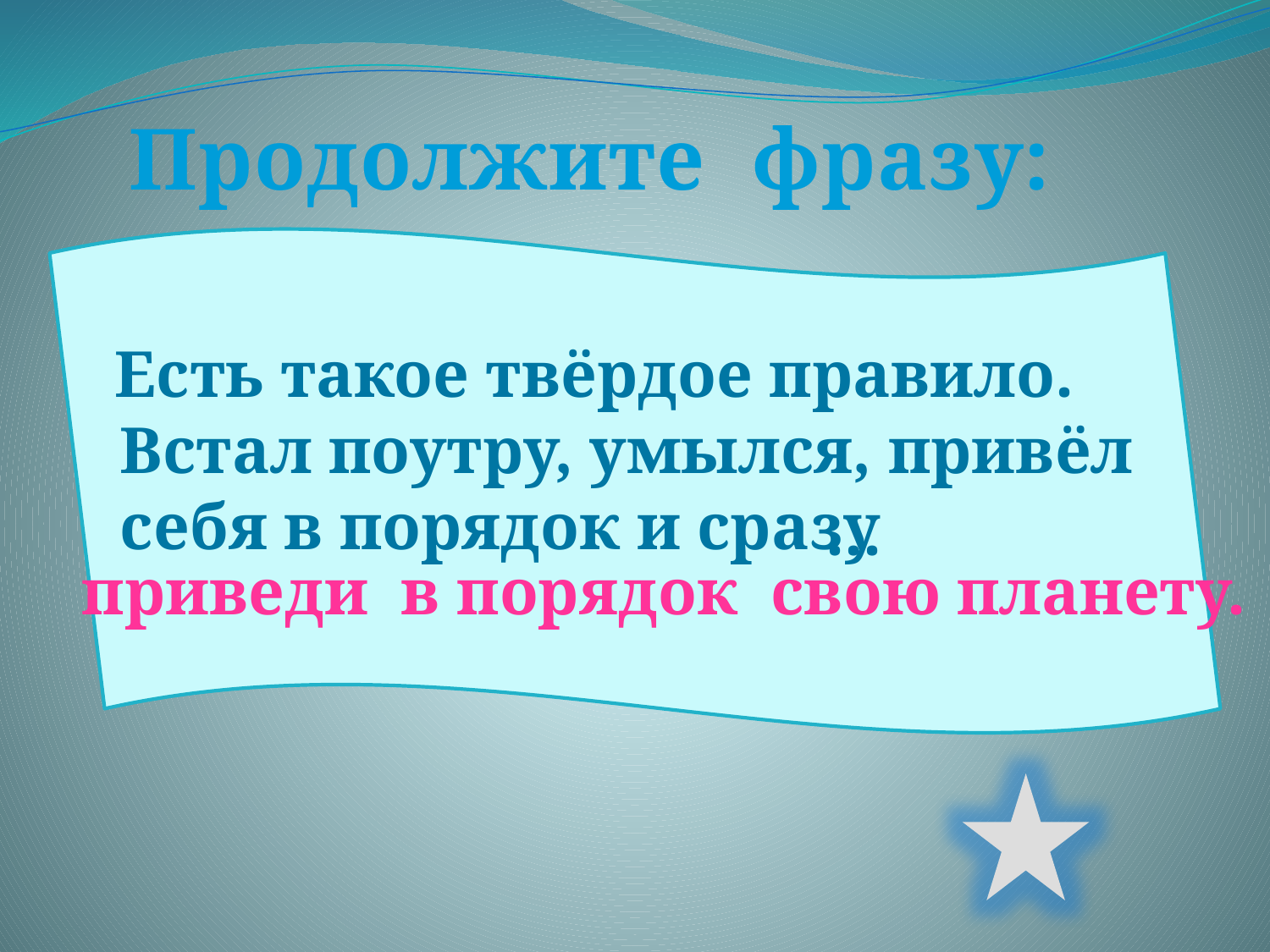

Продолжите  фразу:

  Есть такое твёрдое правило. Встал поутру, умылся, привёл себя в порядок и сразу
...
приведи  в порядок  свою планету.